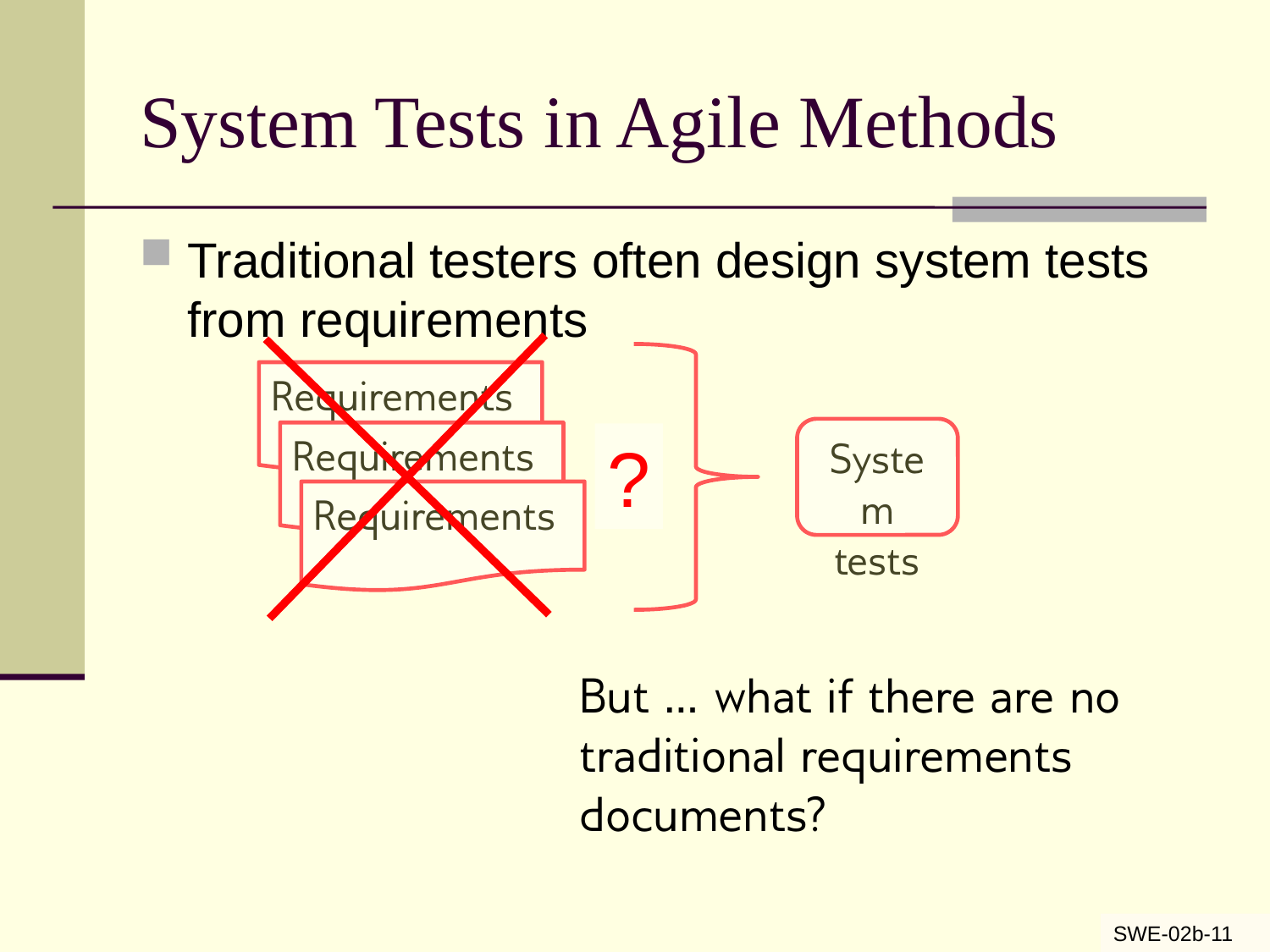

# System Tests in Agile Methods

Traditional testers often design system tests from requirements

Requirements
Requirements
Requirements
System tests
?
But … what if there are no traditional requirements documents?